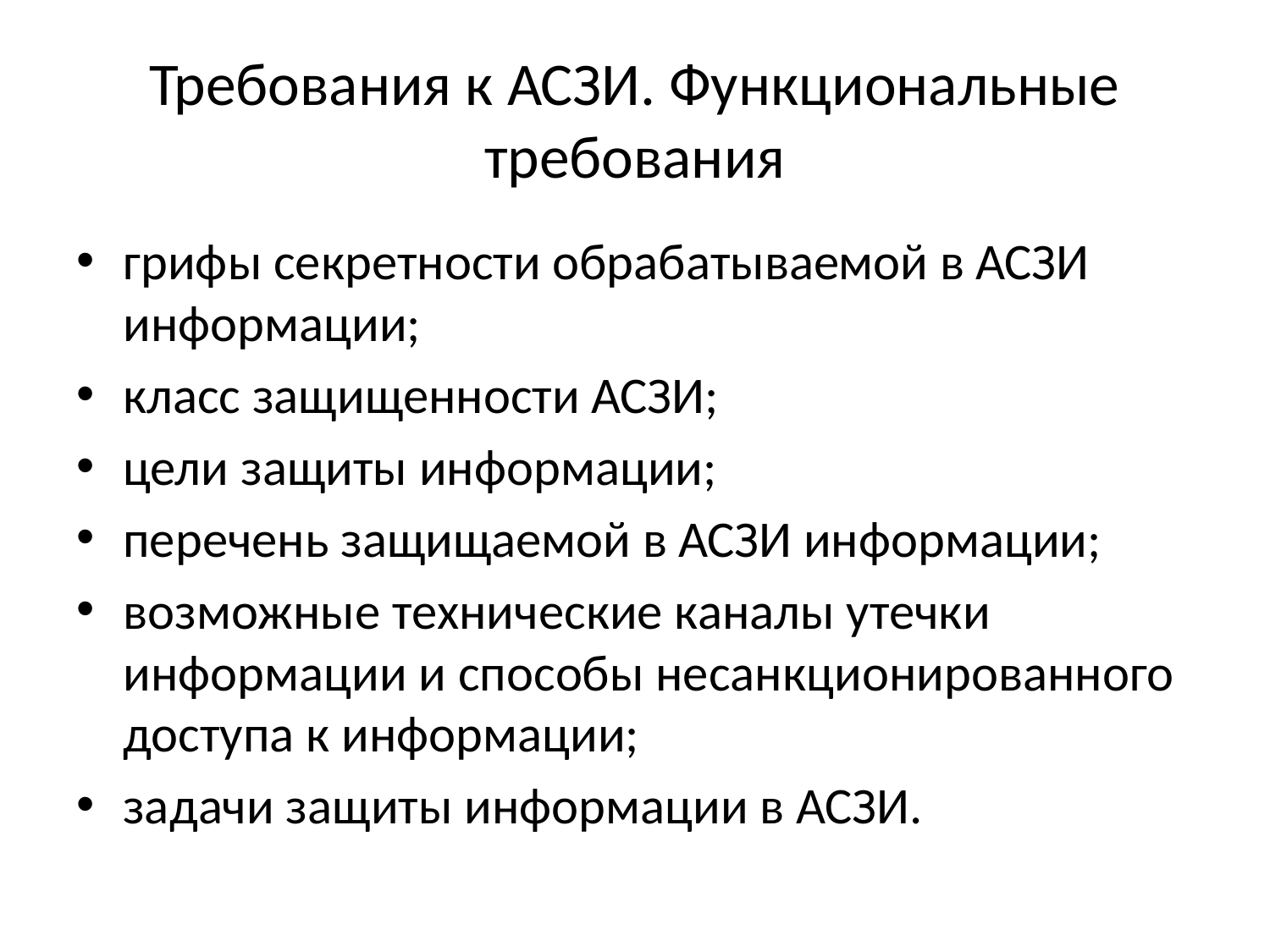

# Требования к АСЗИ. Функциональные требования
грифы секретности обрабатываемой в АСЗИ информации;
класс защищенности АСЗИ;
цели защиты информации;
перечень защищаемой в АСЗИ информации;
возможные технические каналы утечки информации и способы несанкционированного доступа к информации;
задачи защиты информации в АСЗИ.